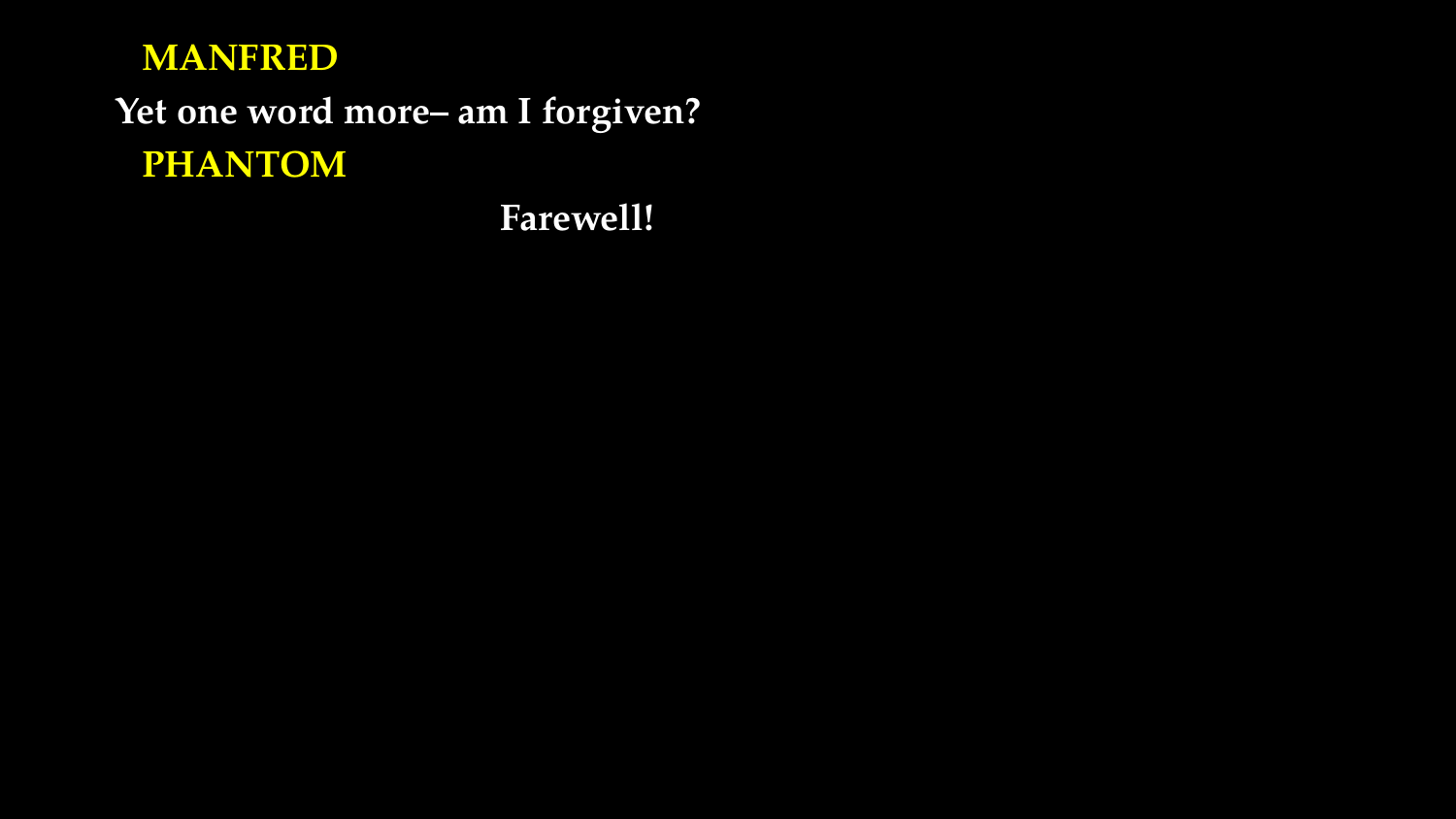

# Manfred Yet one word more– am I forgiven? PHANTOM Farewell!